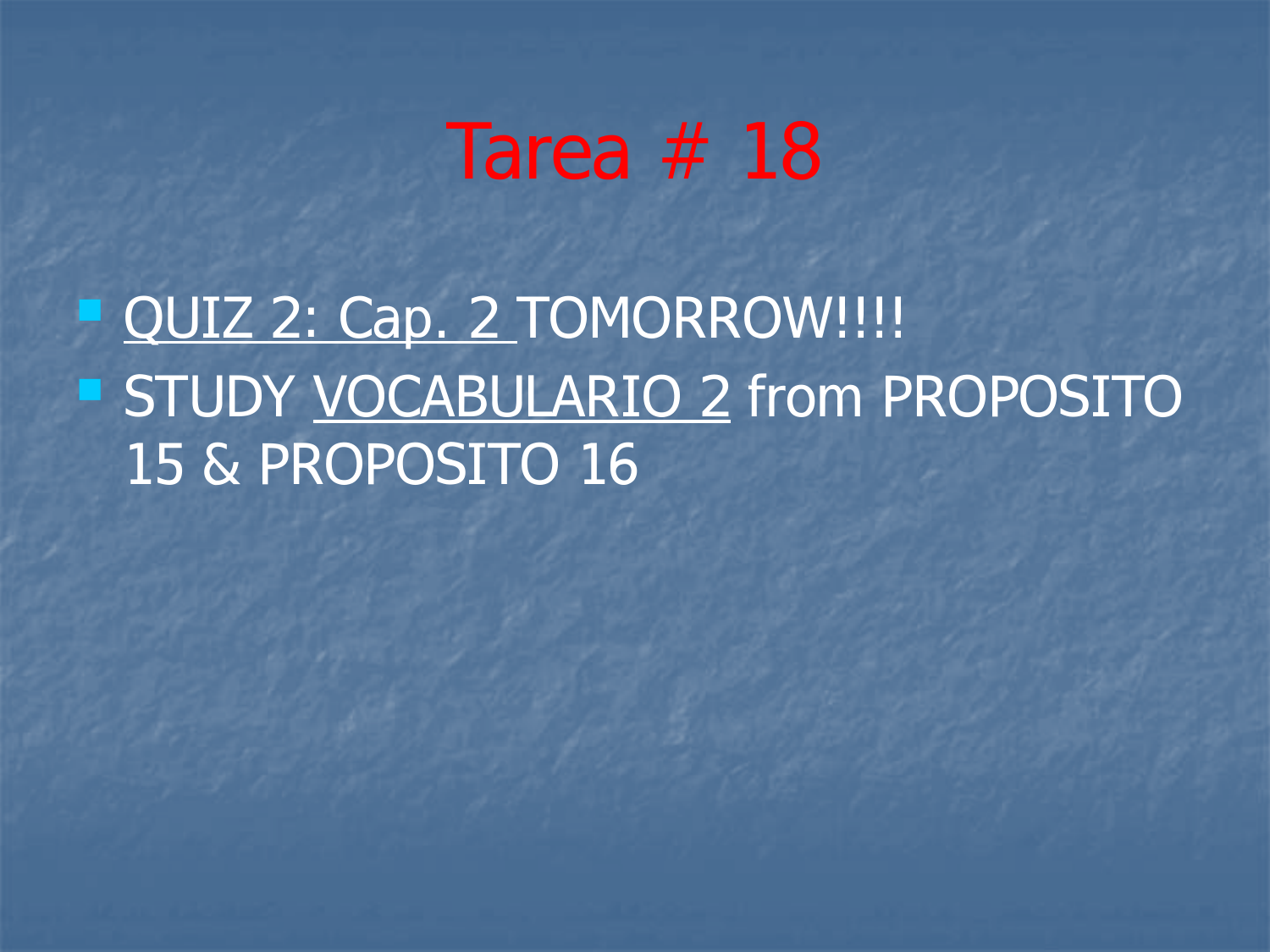

# Tarea # 18
QUIZ 2: Cap. 2 TOMORROW!!!!
STUDY VOCABULARIO 2 from PROPOSITO 15 & PROPOSITO 16